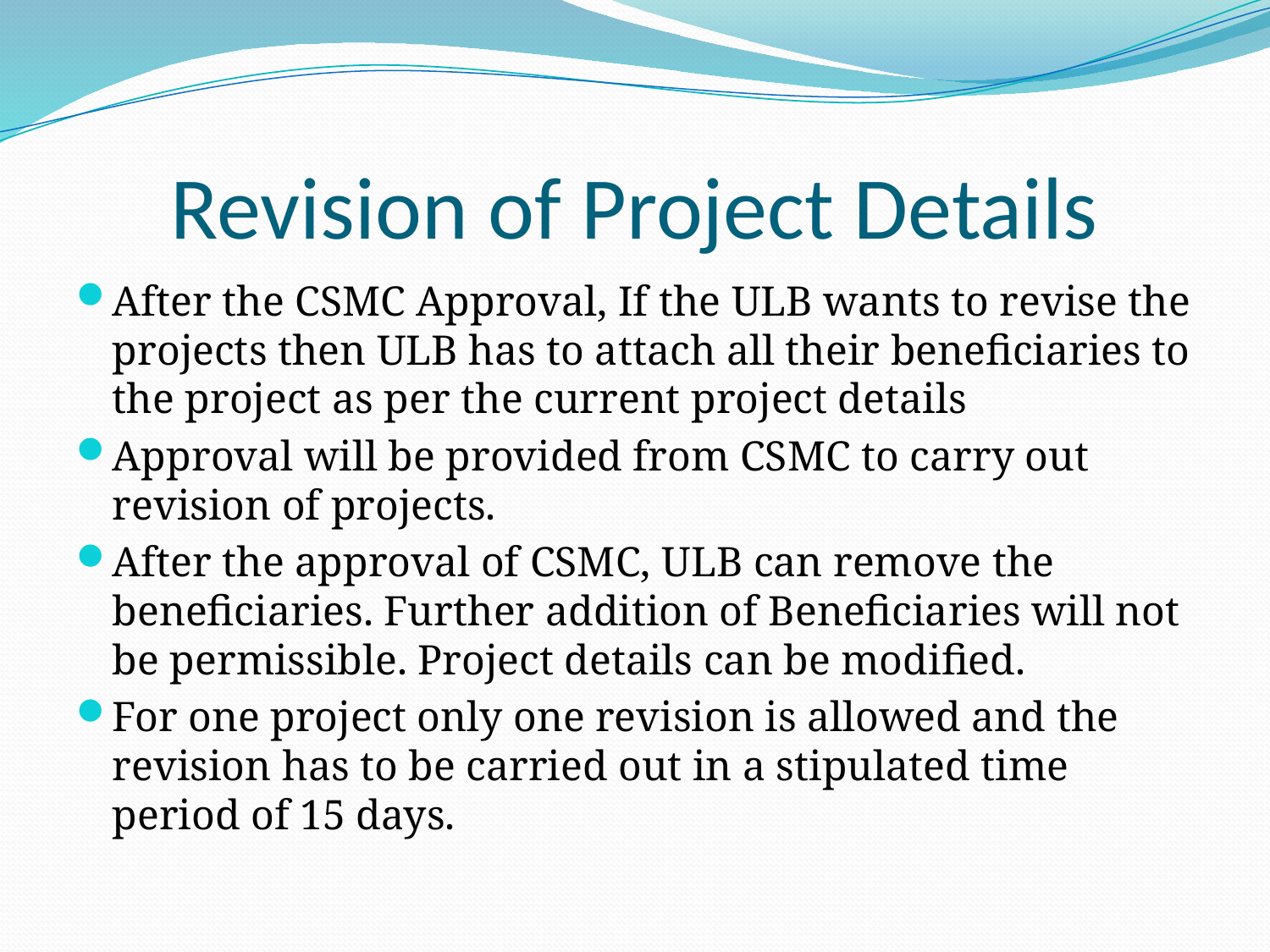

# Revision of Project Details
After the CSMC Approval, If the ULB wants to revise the projects then ULB has to attach all their beneficiaries to the project as per the current project details
Approval will be provided from CSMC to carry out revision of projects.
After the approval of CSMC, ULB can remove the beneficiaries. Further addition of Beneficiaries will not be permissible. Project details can be modified.
For one project only one revision is allowed and the revision has to be carried out in a stipulated time period of 15 days.